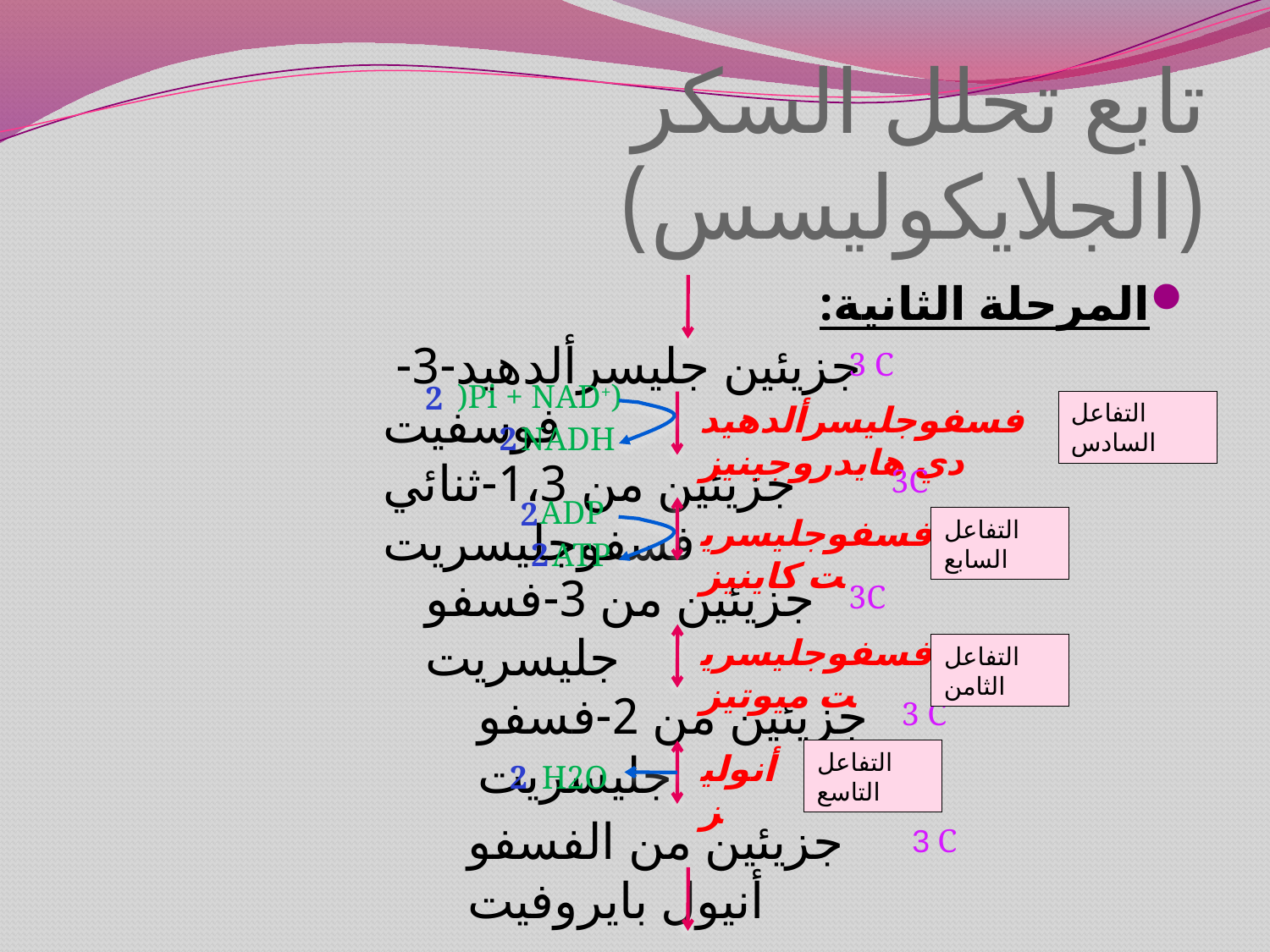

# تابع تحلل السكر (الجلايكوليسس)
المرحلة الثانية:

 جزيئين جليسرألدهيد-3-فوسفيت
3 C
)Pi +
NAD+)
2
فسفوجليسرألدهيد دي هايدروجينيز
التفاعل السادس

2
NADH
جزيئين من 1،3-ثنائي فسفوجليسريت
3C
ADP
2
فسفوجليسريت كاينيز
التفاعل السابع

2
ATP
جزيئين من 3-فسفو جليسريت
3C
فسفوجليسريت ميوتيز
التفاعل الثامن
جزيئين من 2-فسفو جليسريت
3 C
أنوليز
التفاعل التاسع
2
H2O
جزيئين من الفسفو أنيول بايروفيت
3 C